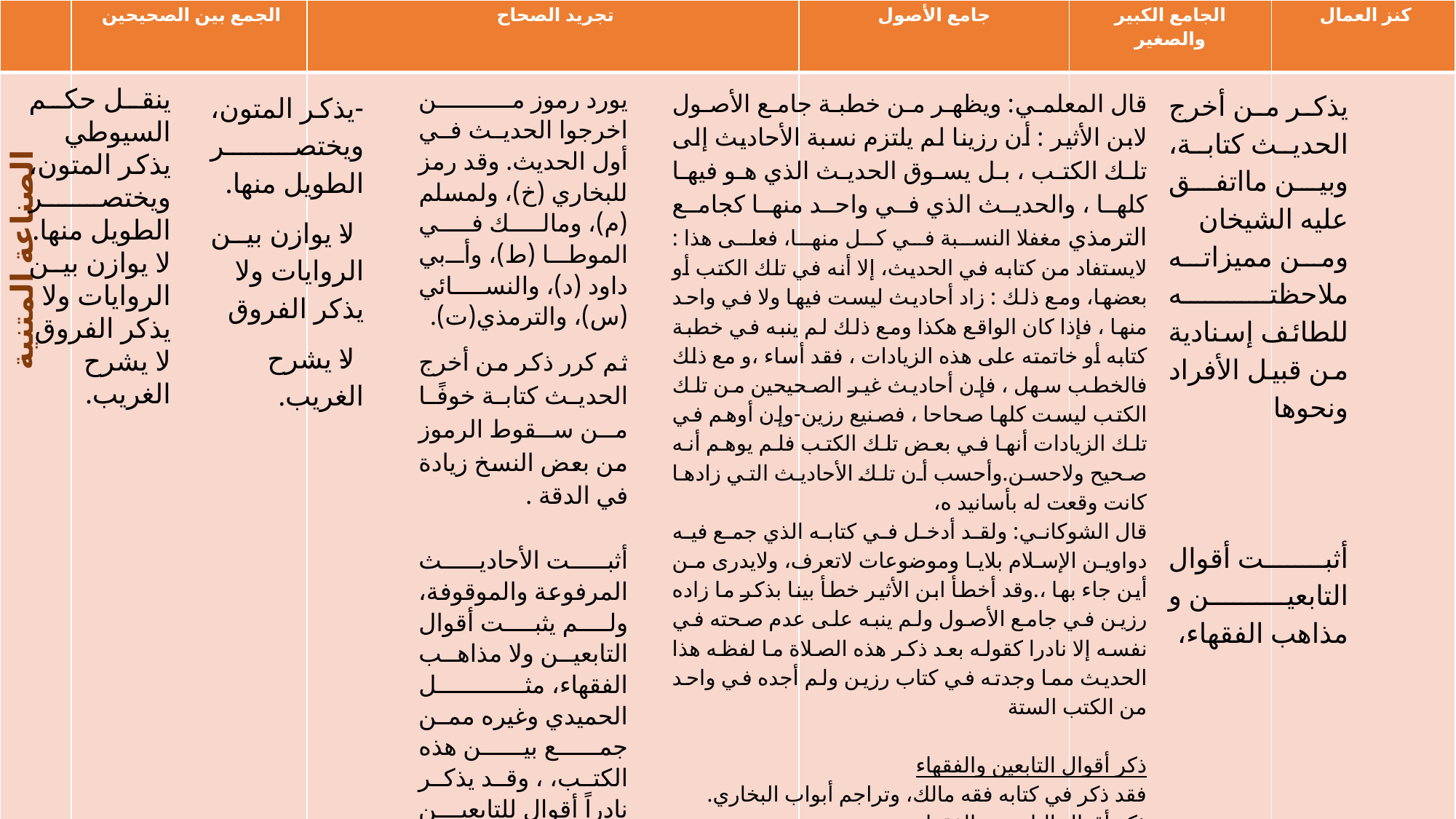

|  | الجمع بين الصحيحين | تجريد الصحاح | جامع الأصول | الجامع الكبير والصغير | كنز العمال |
| --- | --- | --- | --- | --- | --- |
| الصناعة المتنية |  |  |  |  |  |
ينقل حكم السيوطي
يذكر المتون، ويختصر الطويل منها.
لا يوازن بين الروايات ولا يذكر الفروق
لا يشرح الغريب.
يورد رموز من اخرجوا الحديث في أول الحديث. وقد رمز للبخاري (خ)، ولمسلم (م)، ومالك في الموطا (ط)، وأبي داود (د)، والنسائي (س)، والترمذي(ت).
ثم كرر ذكر من أخرج الحديث كتابة خوفًا من سقوط الرموز من بعض النسخ زيادة في الدقة .

أثبت الأحاديث المرفوعة والموقوفة، ولم يثبت أقوال التابعين ولا مذاهب الفقهاء، مثل الحميدي وغيره ممن جمع بين هذه الكتب، ، وقد يذكر نادراً أقوال للتابعين فقط.
قال المعلمي: ويظهر من خطبة جامع الأصول لابن الأثير : أن رزينا لم يلتزم نسبة الأحاديث إلى تلك الكتب ، بل يسوق الحديث الذي هو فيها كلها ، والحديث الذي في واحد منها كجامع الترمذي مغفلا النسبة في كل منها، فعلى هذا : لايستفاد من كتابه في الحديث، إلا أنه في تلك الكتب أو بعضها، ومع ذلك : زاد أحاديث ليست فيها ولا في واحد منها ، فإذا كان الواقع هكذا ومع ذلك لم ينبه في خطبة كتابه أو خاتمته على هذه الزيادات ، فقد أساء ،و مع ذلك فالخطب سهل ، فإن أحاديث غير الصحيحين من تلك الكتب ليست كلها صحاحا ، فصنيع رزين-وإن أوهم في تلك الزيادات أنها في بعض تلك الكتب فلم يوهم أنه صحيح ولاحسن.وأحسب أن تلك الأحاديث التي زادها كانت وقعت له بأسانيد ه،
قال الشوكاني: ولقد أدخل في كتابه الذي جمع فيه دواوين الإسلام بلايا وموضوعات لاتعرف، ولايدرى من أين جاء بها ،.وقد أخطأ ابن الأثير خطأ بينا بذكر ما زاده رزين في جامع الأصول ولم ينبه على عدم صحته في نفسه إلا نادرا كقوله بعد ذكر هذه الصلاة ما لفظه هذا الحديث مما وجدته في كتاب رزين ولم أجده في واحد من الكتب الستة

ذكر أقوال التابعين والفقهاء
فقد ذكر في كتابه فقه مالك، وتراجم أبواب البخاري.
ذكر أقوال التابعين والفقهاء
فقد ذكر في كتابه فقه مالك، وتراجم أبواب البخاري.
يذكر من أخرج الحديث كتابة، وبين مااتفق عليه الشيخان
ومن مميزاته ملاحظته للطائف إسنادية من قبيل الأفراد ونحوها

أثبت أقوال التابعين و مذاهب الفقهاء،
-يذكر المتون، ويختصر الطويل منها.
-لا يوازن بين الروايات ولا يذكر الفروق
-لا يشرح الغريب.